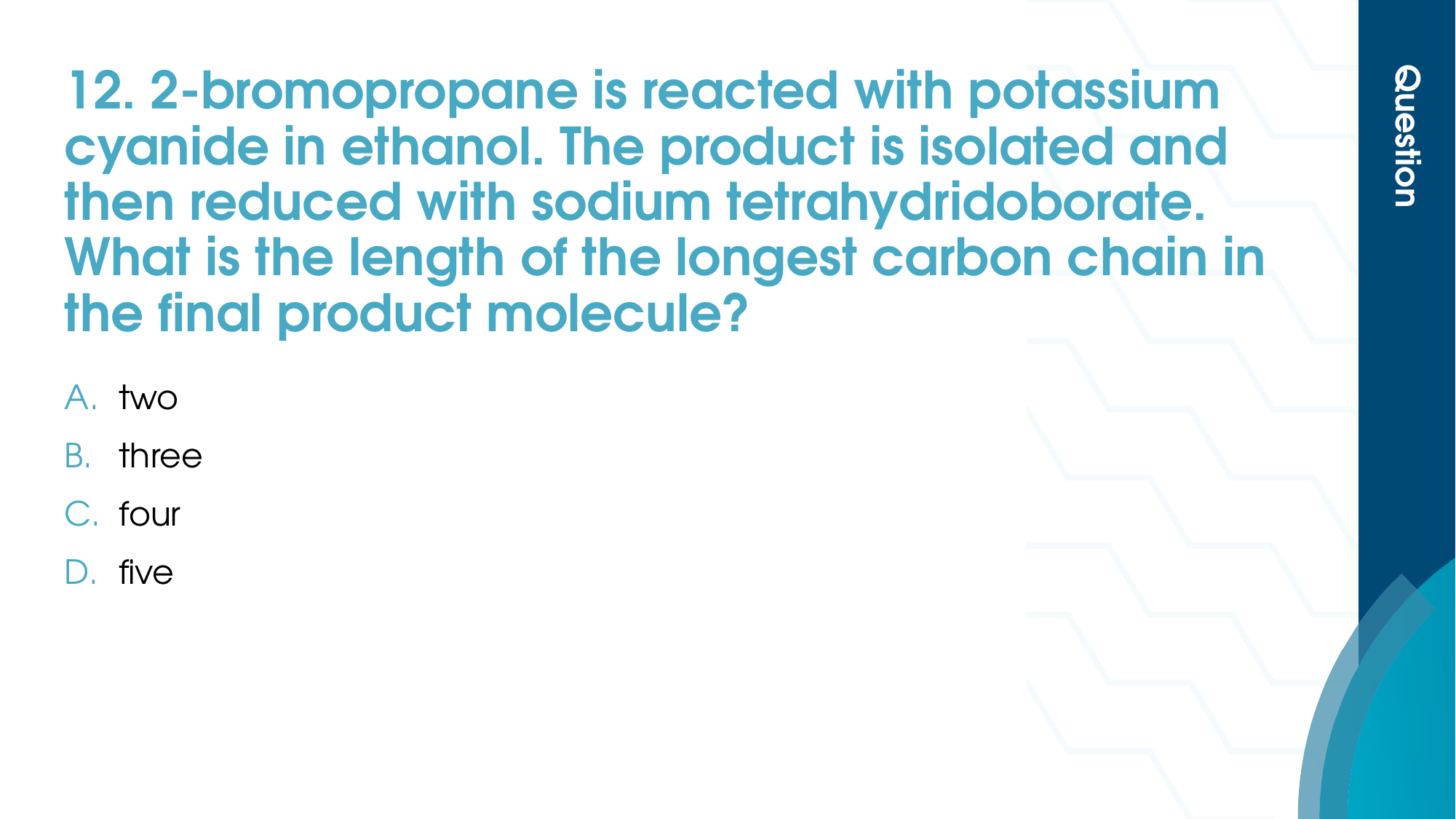

# 12. 2-bromopropane is reacted with potassium cyanide in ethanol. The product is isolated and then reduced with sodium tetrahydridoborate. What is the length of the longest carbon chain in the final product molecule?
Question
two
three
four
five